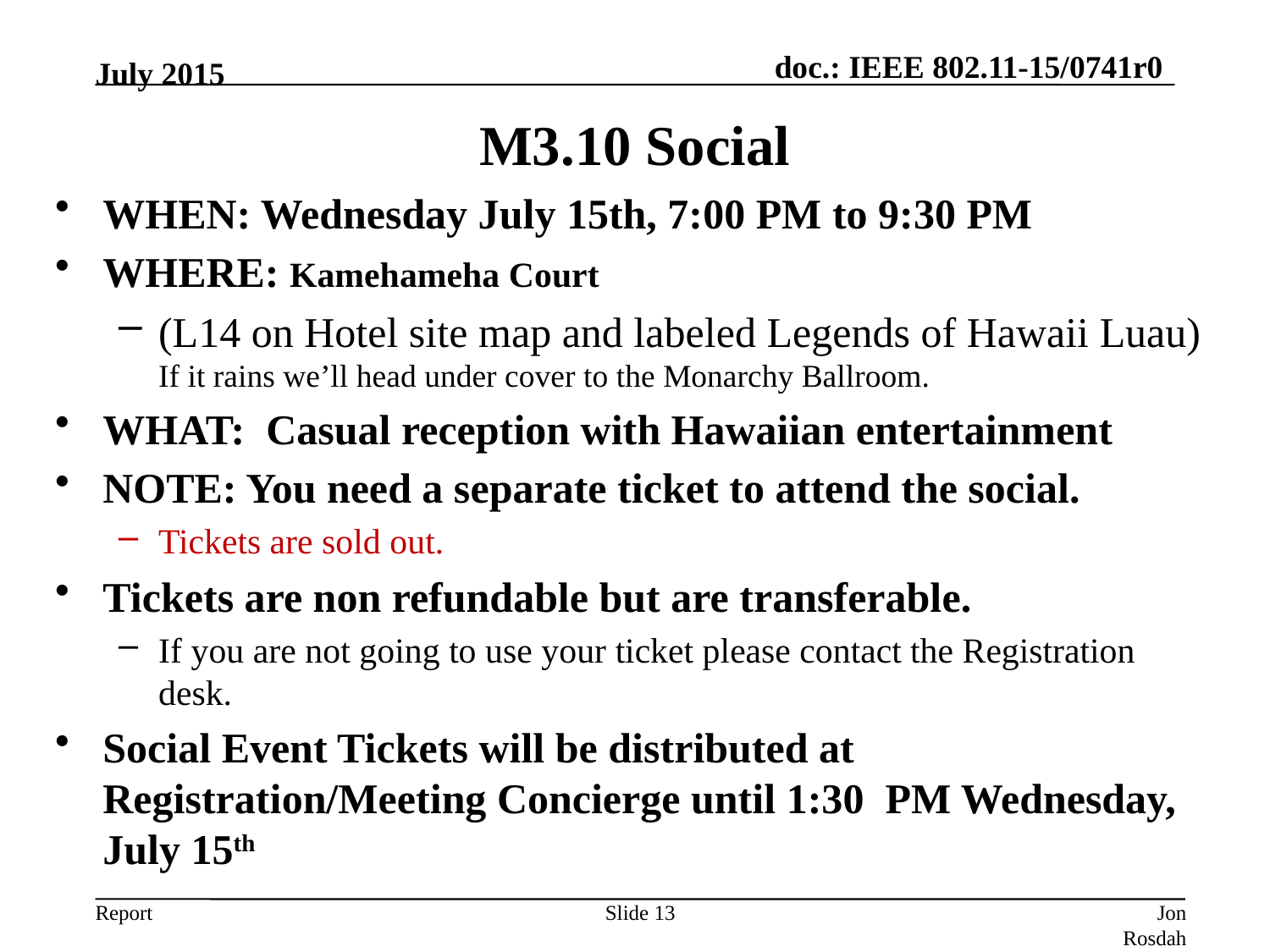

July 2015
# M3.10 Social
WHEN: Wednesday July 15th, 7:00 PM to 9:30 PM
WHERE: Kamehameha Court
(L14 on Hotel site map and labeled Legends of Hawaii Luau) If it rains we’ll head under cover to the Monarchy Ballroom.
WHAT:  Casual reception with Hawaiian entertainment
NOTE: You need a separate ticket to attend the social.
Tickets are sold out.
Tickets are non refundable but are transferable.
If you are not going to use your ticket please contact the Registration desk.
Social Event Tickets will be distributed at Registration/Meeting Concierge until 1:30  PM Wednesday, July 15th
Slide 13
Jon Rosdahl (CSR)